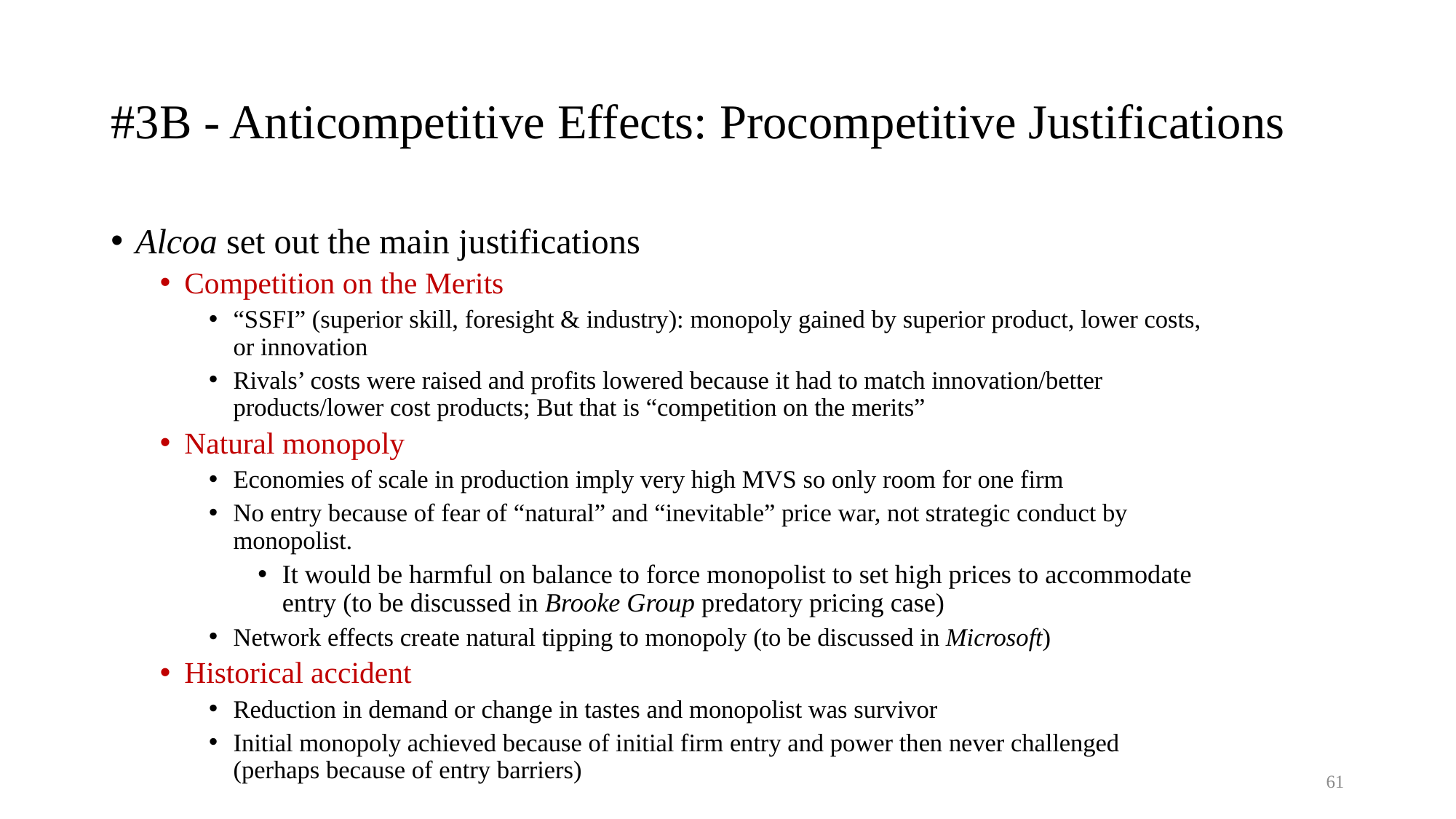

# #3B - Anticompetitive Effects: Procompetitive Justifications
Alcoa set out the main justifications
Competition on the Merits
“SSFI” (superior skill, foresight & industry): monopoly gained by superior product, lower costs, or innovation
Rivals’ costs were raised and profits lowered because it had to match innovation/better products/lower cost products; But that is “competition on the merits”
Natural monopoly
Economies of scale in production imply very high MVS so only room for one firm
No entry because of fear of “natural” and “inevitable” price war, not strategic conduct by monopolist.
It would be harmful on balance to force monopolist to set high prices to accommodate entry (to be discussed in Brooke Group predatory pricing case)
Network effects create natural tipping to monopoly (to be discussed in Microsoft)
Historical accident
Reduction in demand or change in tastes and monopolist was survivor
Initial monopoly achieved because of initial firm entry and power then never challenged (perhaps because of entry barriers)

61